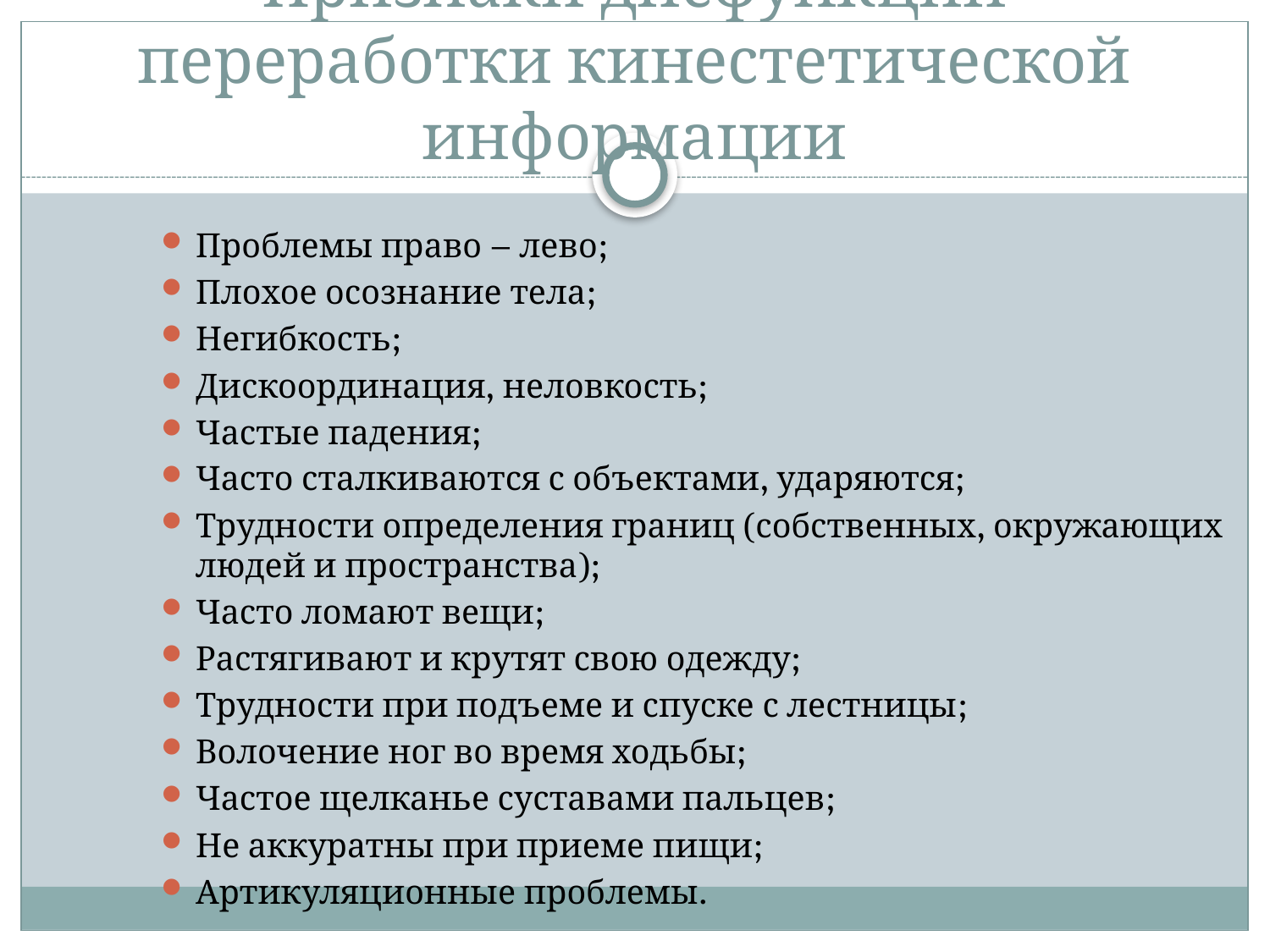

# Признаки дисфункции переработки кинестетической информации
Проблемы право – лево;
Плохое осознание тела;
Негибкость;
Дискоординация, неловкость;
Частые падения;
Часто сталкиваются с объектами, ударяются;
Трудности определения границ (собственных, окружающих людей и пространства);
Часто ломают вещи;
Растягивают и крутят свою одежду;
Трудности при подъеме и спуске с лестницы;
Волочение ног во время ходьбы;
Частое щелканье суставами пальцев;
Не аккуратны при приеме пищи;
Артикуляционные проблемы.